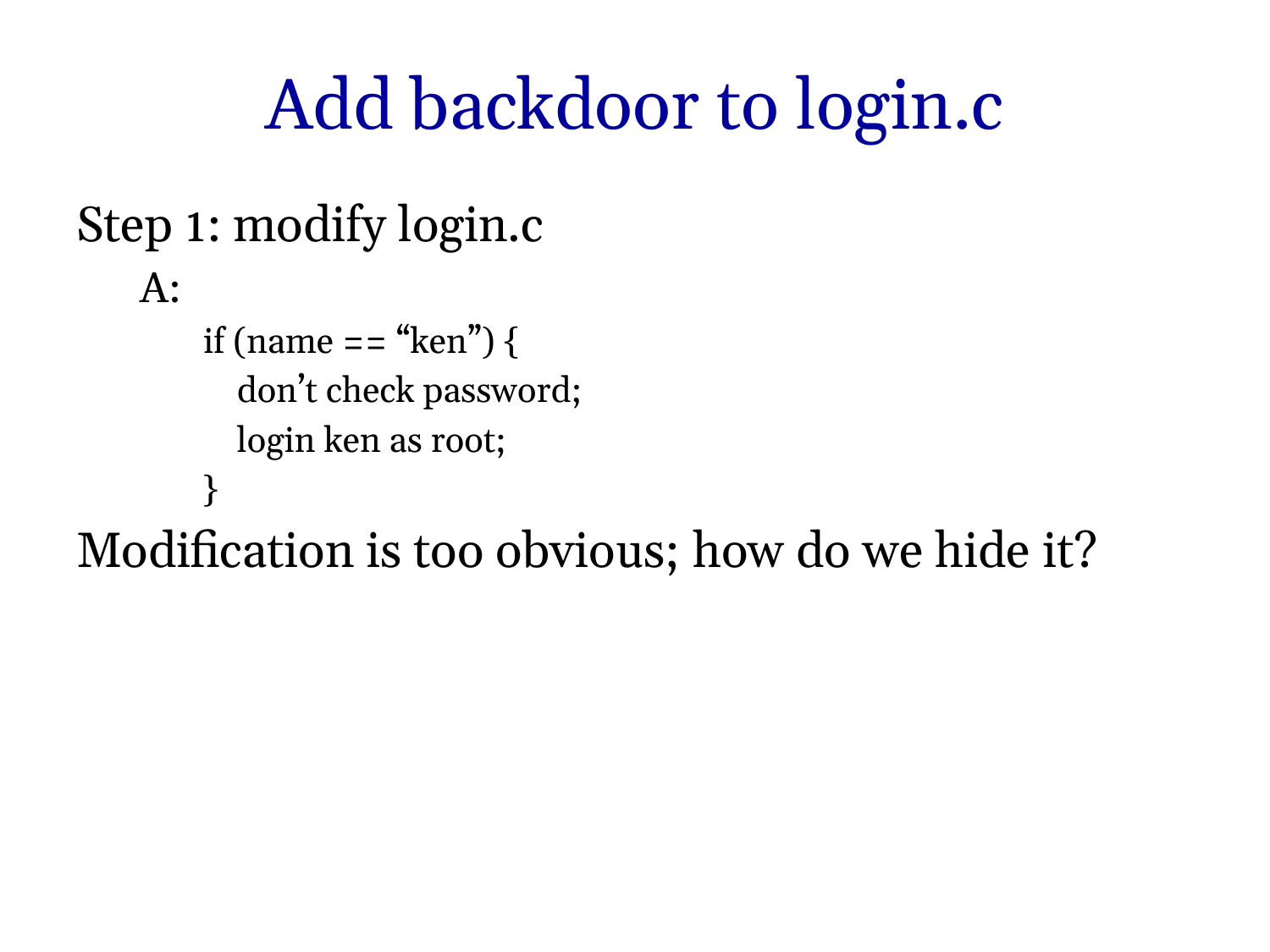

# Add backdoor to login.c
Step 1: modify login.c
A:
if (name == “ken”) {
    don’t check password;
    login ken as root;
}
Modification is too obvious; how do we hide it?